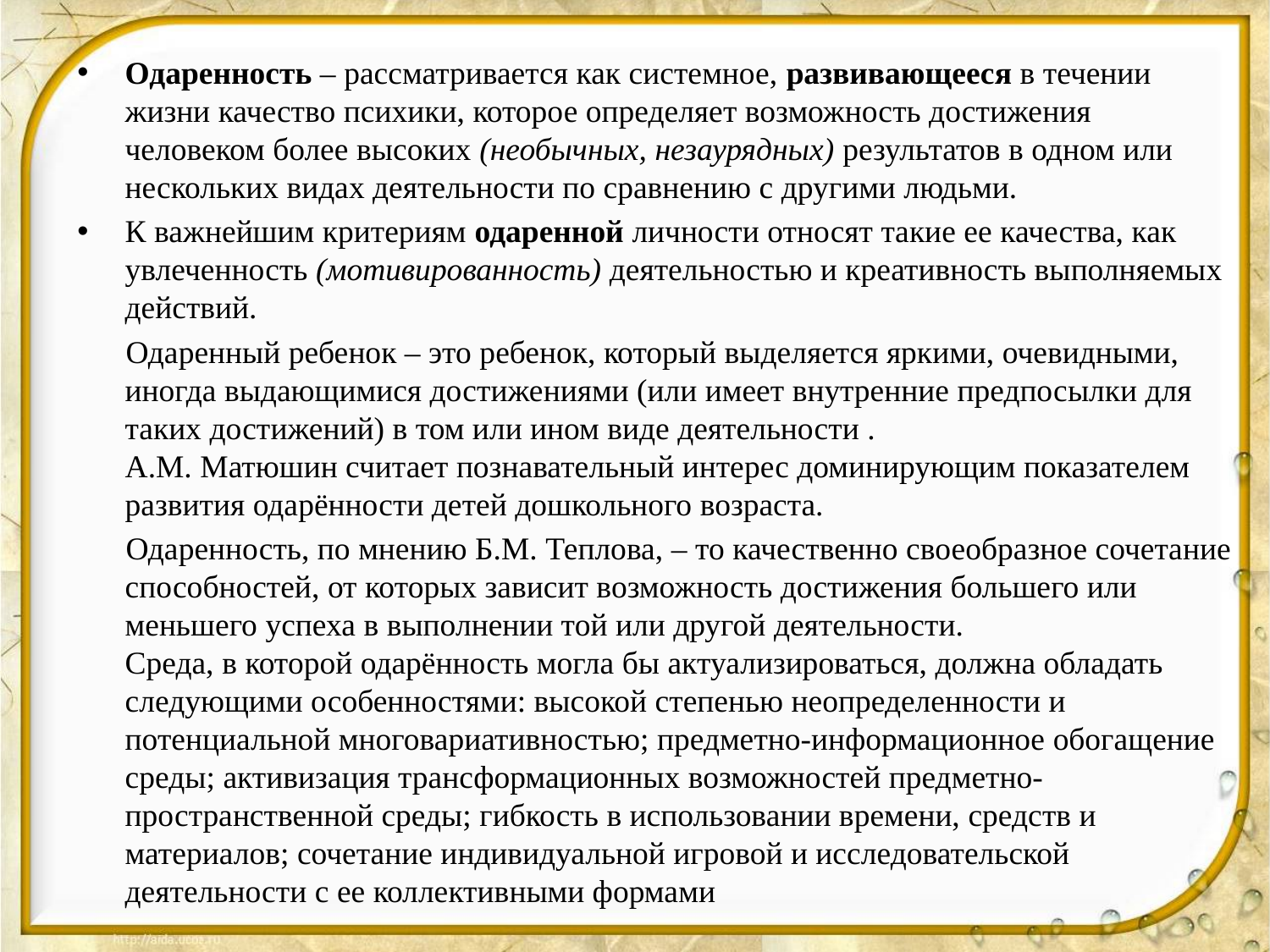

Одаренность – рассматривается как системное, развивающееся в течении жизни качество психики, которое определяет возможность достижения человеком более высоких (необычных, незаурядных) результатов в одном или нескольких видах деятельности по сравнению с другими людьми.
К важнейшим критериям одаренной личности относят такие ее качества, как увлеченность (мотивированность) деятельностью и креативность выполняемых действий.
      Одаренный ребенок – это ребенок, который выделяется яркими, очевидными, иногда выдающимися достижениями (или имеет внутренние предпосылки для таких достижений) в том или ином виде деятельности .                                        А.М. Матюшин считает познавательный интерес доминирующим показателем развития одарённости детей дошкольного возраста.
      Одаренность, по мнению Б.М. Теплова, – то качественно своеобразное сочетание способностей, от которых зависит возможность достижения большего или меньшего успеха в выполнении той или другой деятельности.                        Среда, в которой одарённость могла бы актуализироваться, должна обладать следующими особенностями: высокой степенью неопределенности и потенциальной многовариативностью; предметно-информационное обогащение среды; активизация трансформационных возможностей предметно-пространственной среды; гибкость в использовании времени, средств и материалов; сочетание индивидуальной игровой и исследовательской деятельности с ее коллективными формами